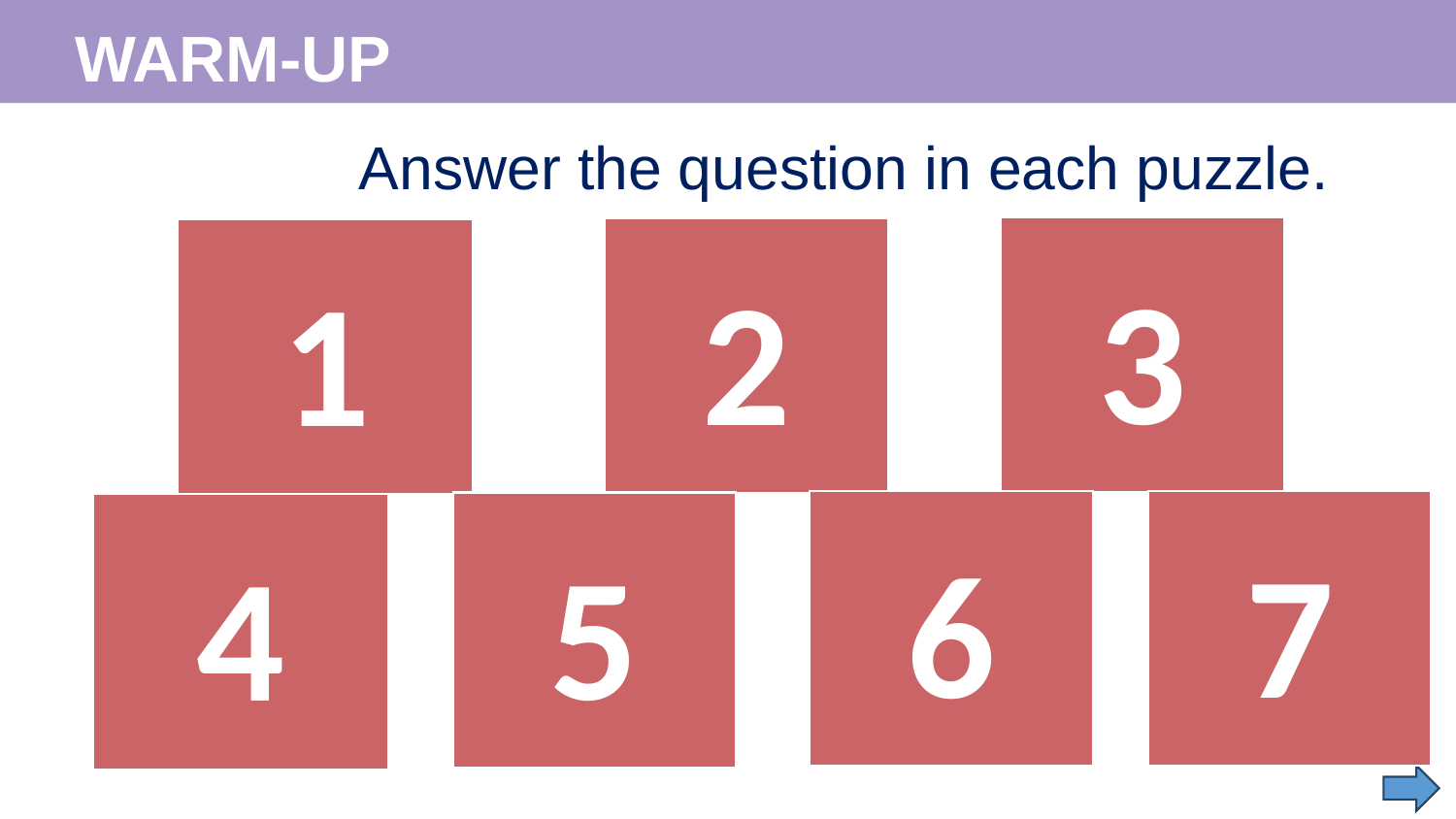

WARM-UP
WARM-UP
Answer the question in each puzzle.
3
2
1
6
7
5
4